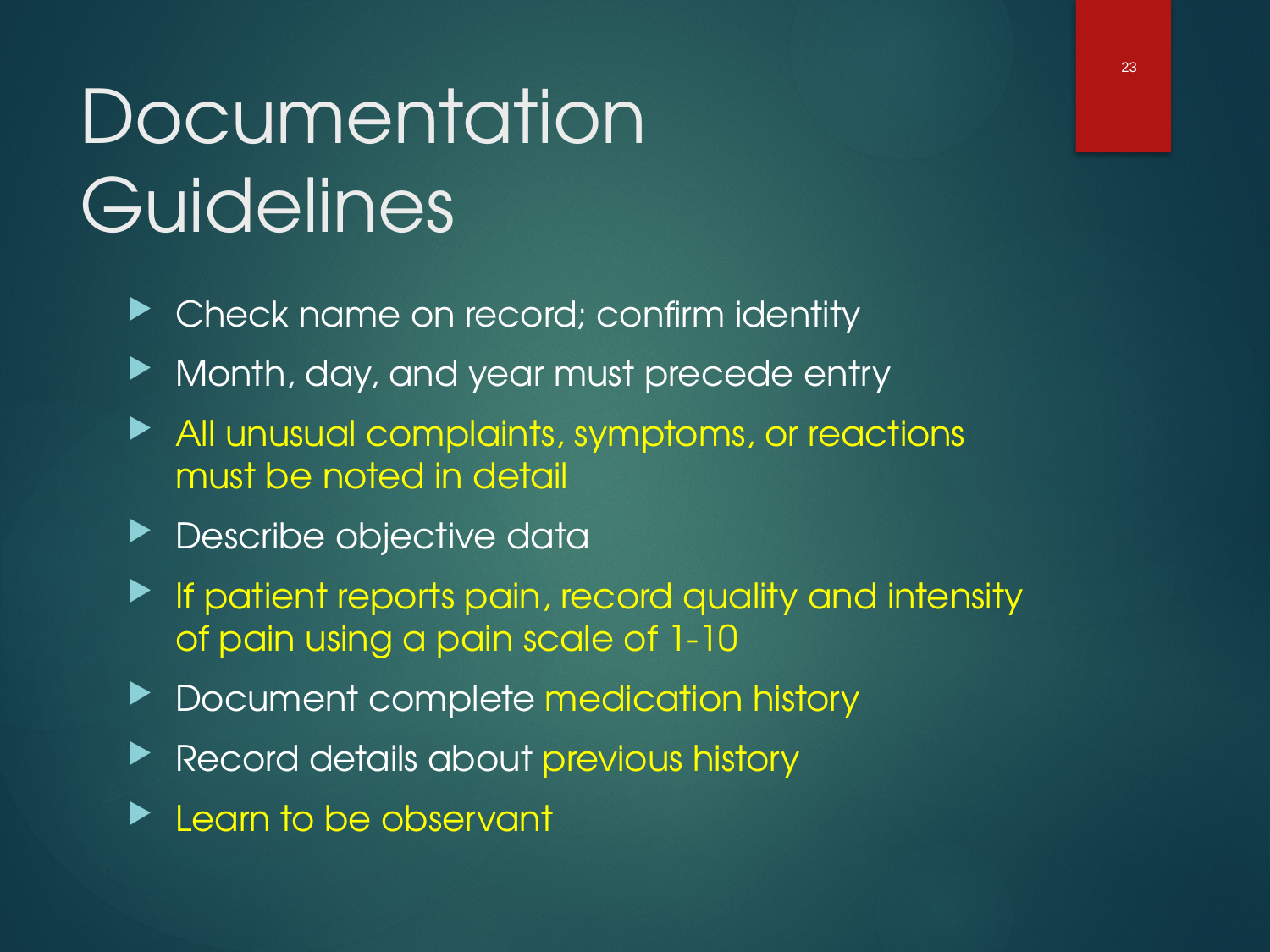

23

# Documentation Guidelines
Check name on record; confirm identity
Month, day, and year must precede entry
All unusual complaints, symptoms, or reactions must be noted in detail
Describe objective data
If patient reports pain, record quality and intensity of pain using a pain scale of 1-10
Document complete medication history
Record details about previous history
Learn to be observant